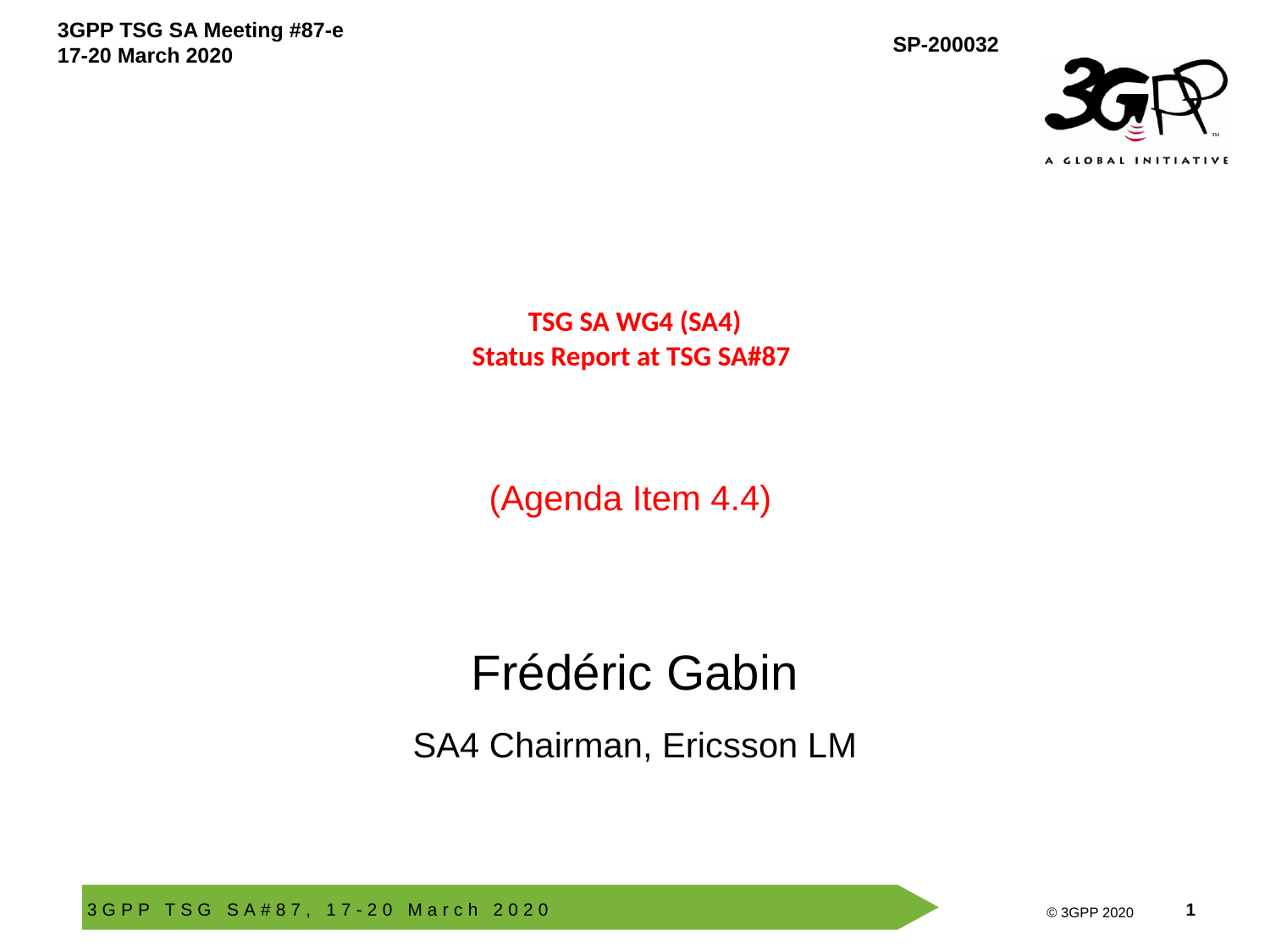

# TSG SA WG4 (SA4) Status Report at TSG SA#87
(Agenda Item 4.4)

Frédéric Gabin

SA4 Chairman, Ericsson LM